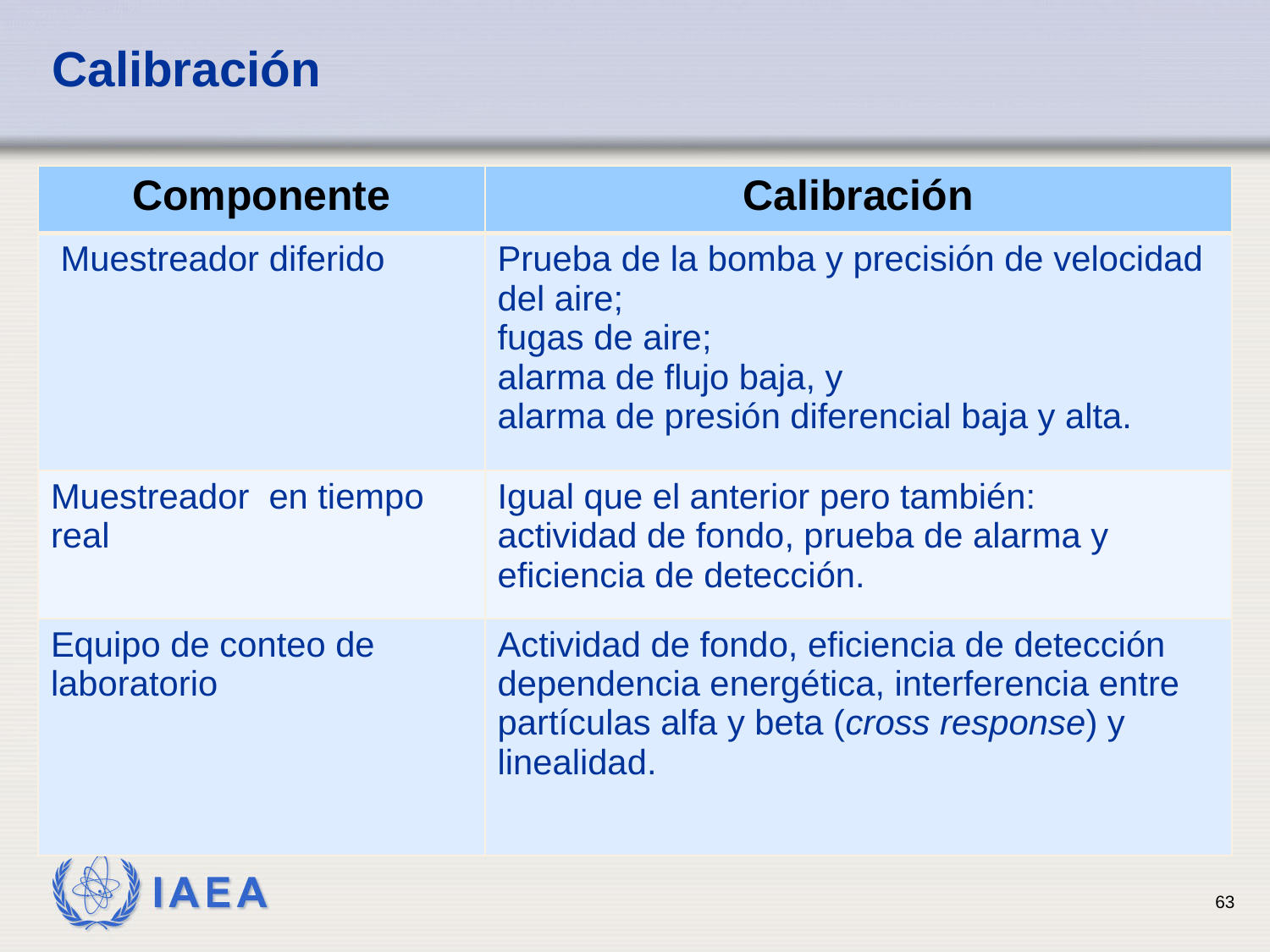

# Calibración
| Componente | Calibración |
| --- | --- |
| Muestreador diferido | Prueba de la bomba y precisión de velocidad del aire; fugas de aire; alarma de flujo baja, y alarma de presión diferencial baja y alta. |
| Muestreador en tiempo real | Igual que el anterior pero también: actividad de fondo, prueba de alarma y eficiencia de detección. |
| Equipo de conteo de laboratorio | Actividad de fondo, eficiencia de detección dependencia energética, interferencia entre partículas alfa y beta (cross response) y linealidad. |
63